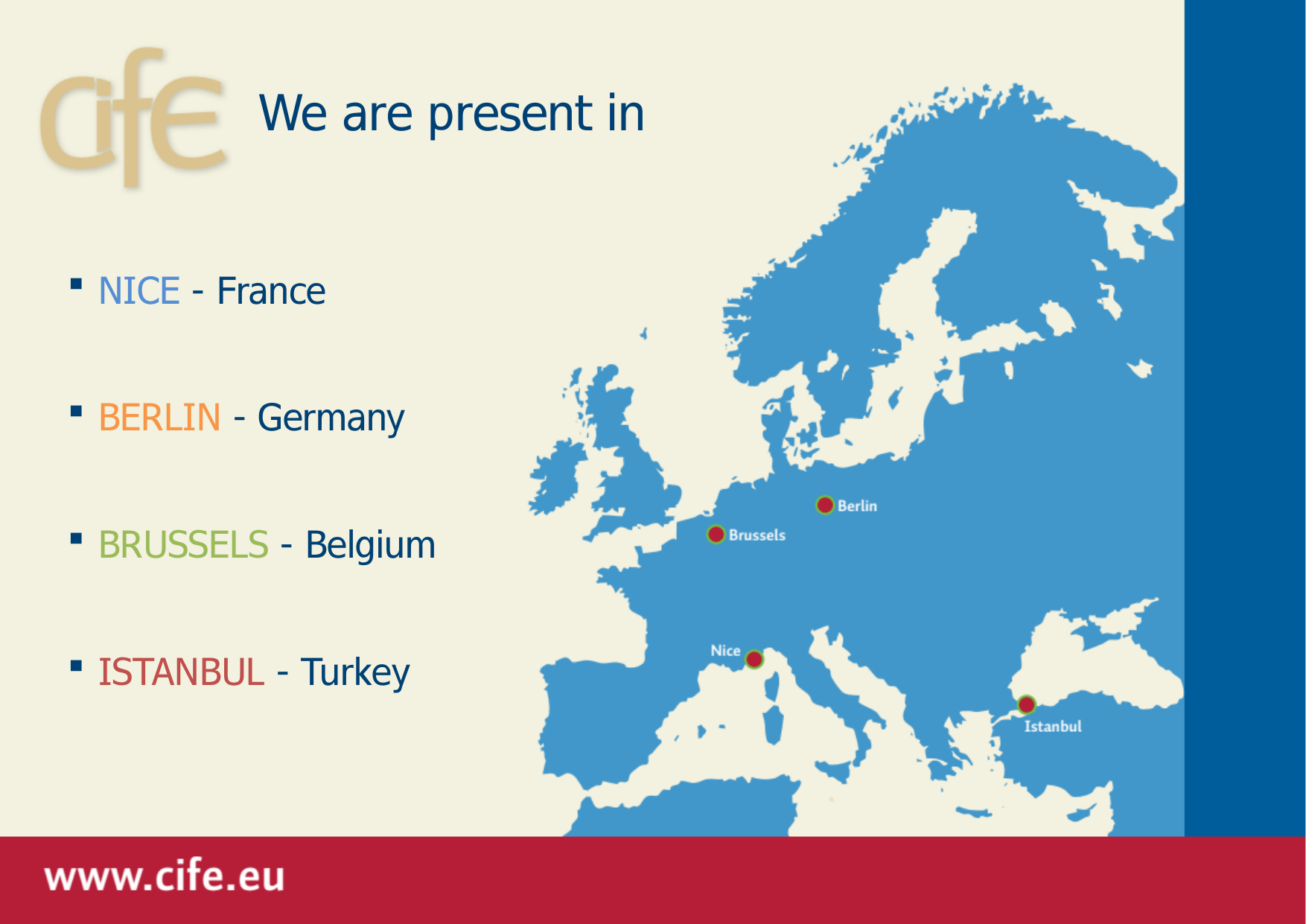

# We are present in

NICE - France

BERLIN - Germany

BRUSSELS - Belgium

ISTANBUL - Turkey